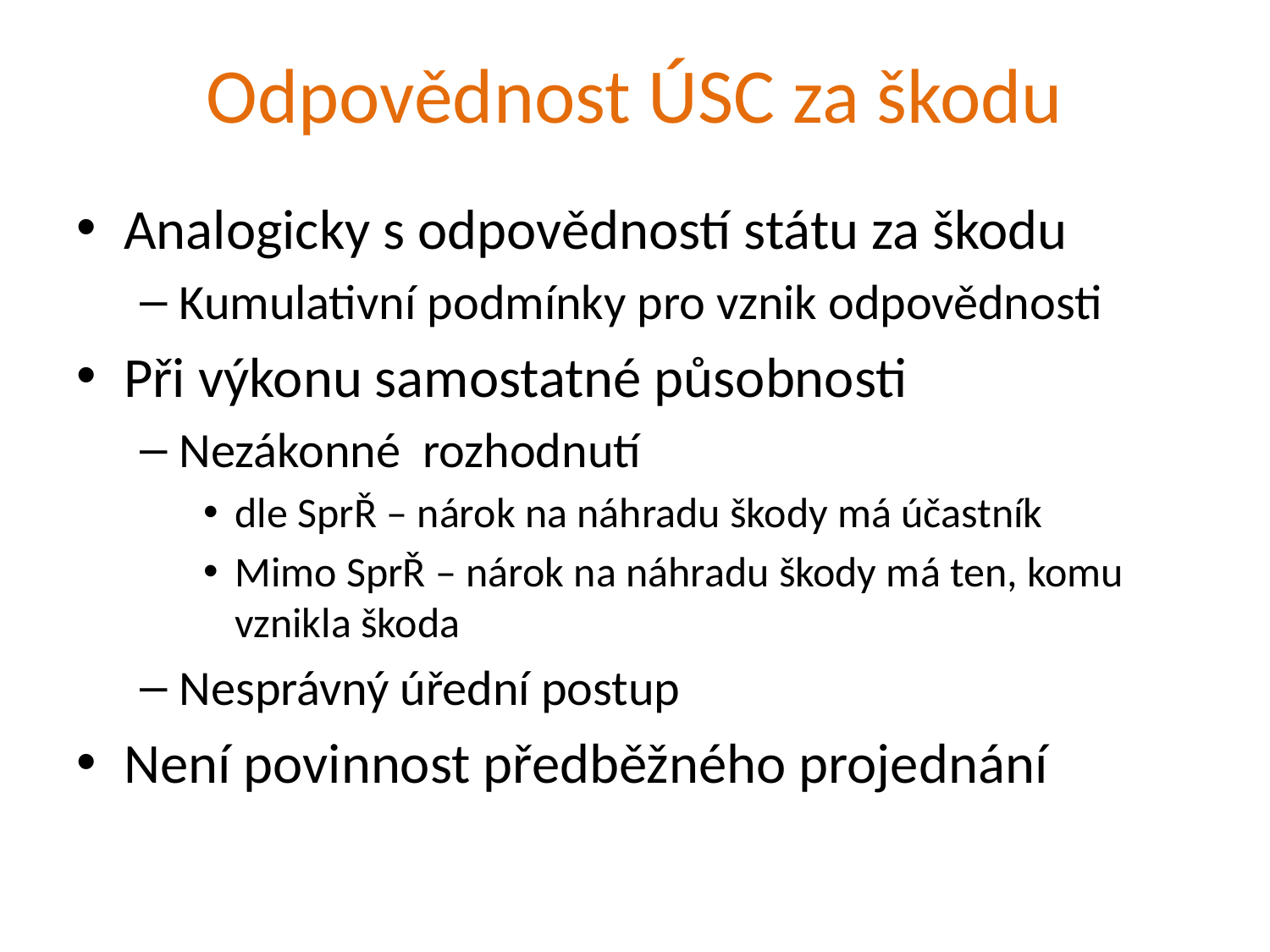

# Odpovědnost ÚSC za škodu
Analogicky s odpovědností státu za škodu
Kumulativní podmínky pro vznik odpovědnosti
Při výkonu samostatné působnosti
Nezákonné  rozhodnutí
dle SprŘ – nárok na náhradu škody má účastník
Mimo SprŘ – nárok na náhradu škody má ten, komu vznikla škoda
Nesprávný úřední postup
Není povinnost předběžného projednání